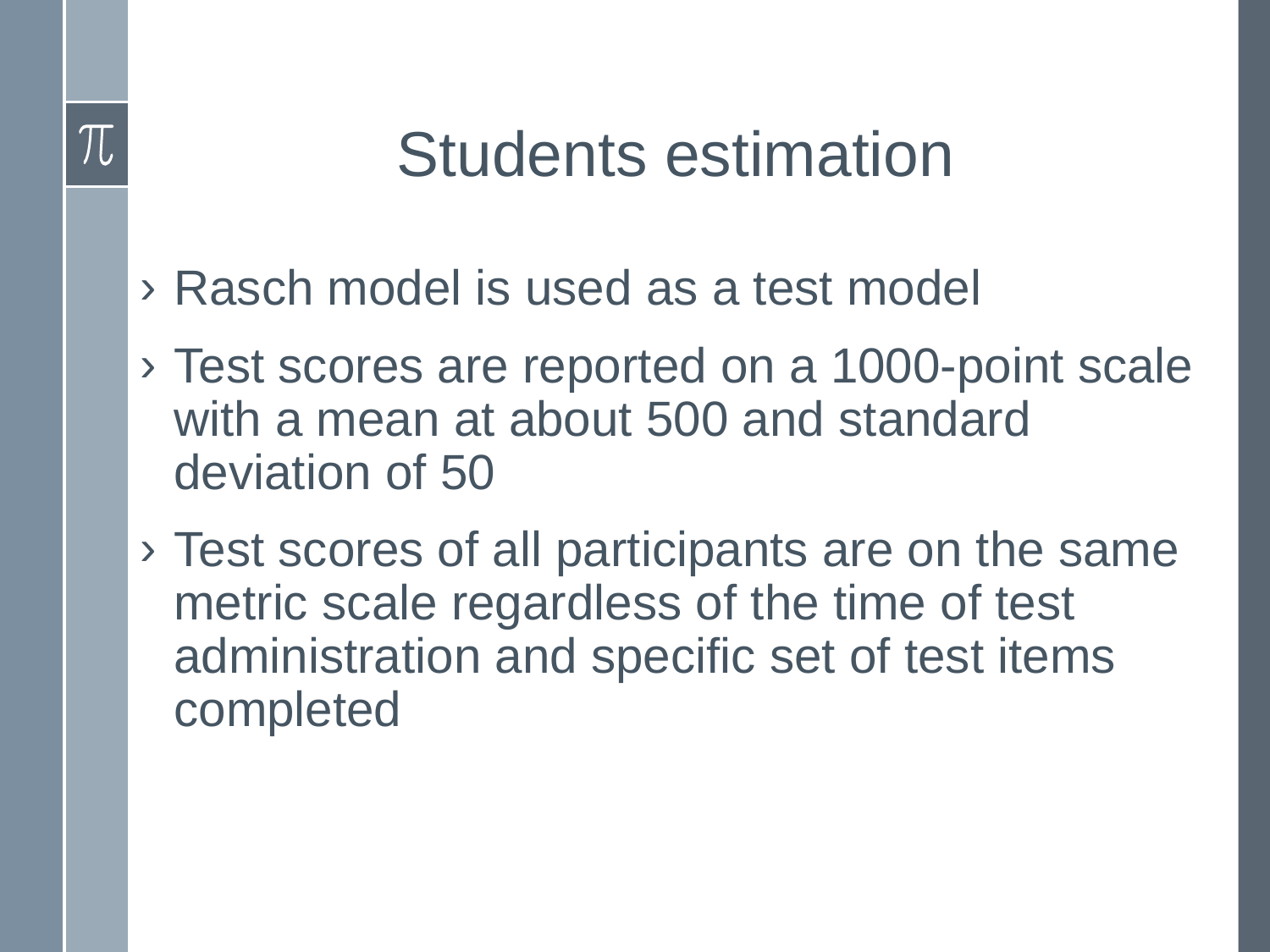

# Students estimation
Rasch model is used as a test model
Test scores are reported on a 1000-point scale with a mean at about 500 and standard deviation of 50
Test scores of all participants are on the same metric scale regardless of the time of test administration and specific set of test items completed